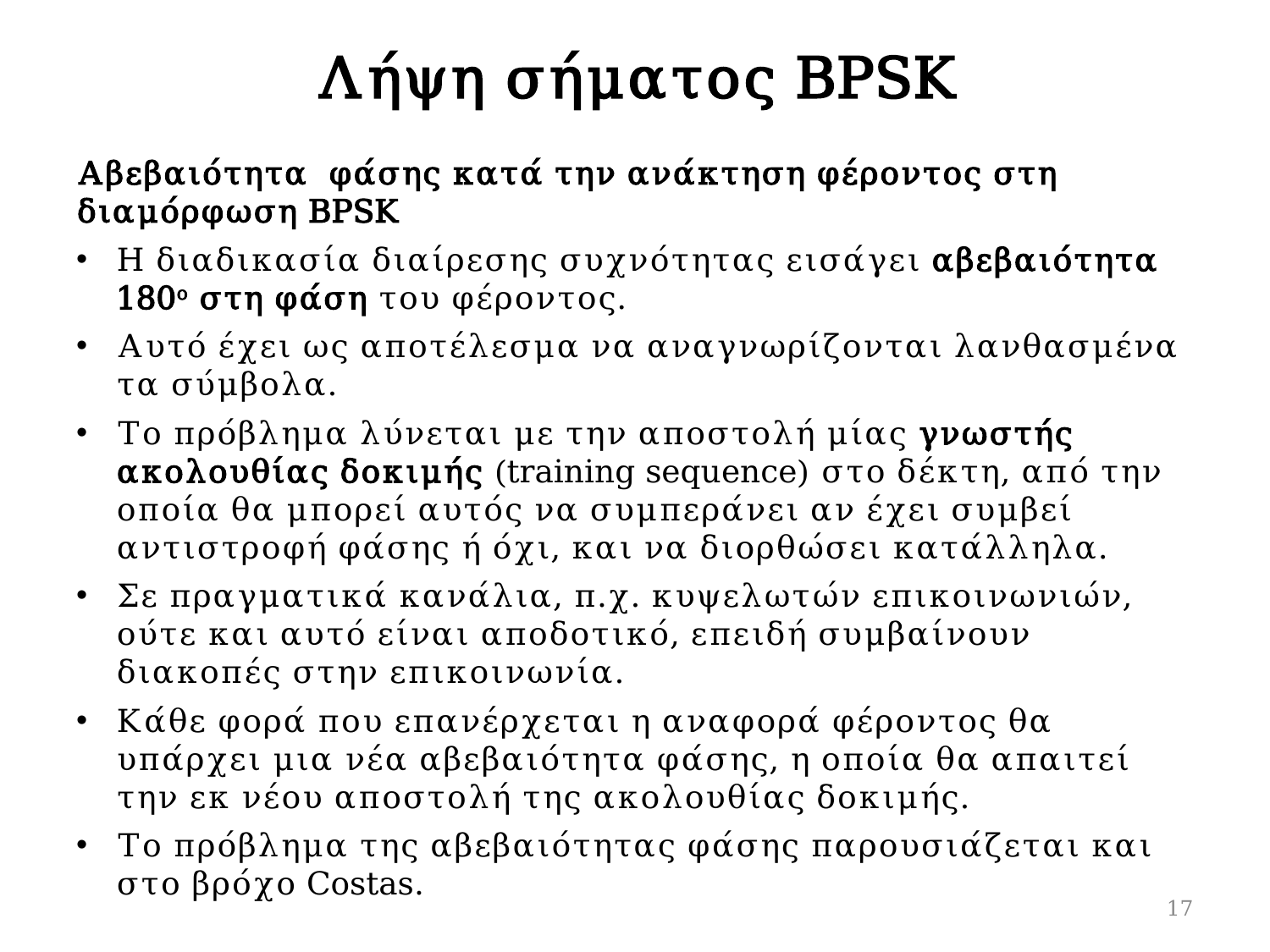

# Λήψη σήματος BPSK
Αβεβαιότητα  φάσης κατά την ανάκτηση φέροντος στη διαμόρφωση BPSK
Η διαδικασία διαίρεσης συχνότητας εισάγει αβεβαιότητα 180ο στη φάση του φέροντος.
Αυτό έχει ως αποτέλεσμα να αναγνωρίζονται λανθασμένα τα σύμβολα.
Το πρόβλημα λύνεται με την αποστολή μίας γνωστής ακολουθίας δοκιμής (training sequence) στο δέκτη, από την οποία θα μπορεί αυτός να συμπεράνει αν έχει συμβεί αντιστροφή φάσης ή όχι, και να διορθώσει κατάλληλα.
Σε πραγματικά κανάλια, π.χ. κυψελωτών επικοινωνιών, ούτε και αυτό είναι αποδοτικό, επειδή συμβαίνουν διακοπές στην επικοινωνία.
Κάθε φορά που επανέρχεται η αναφορά φέροντος θα υπάρχει μια νέα αβεβαιότητα φάσης, η οποία θα απαιτεί την εκ νέου αποστολή της ακολουθίας δοκιμής.
Το πρόβλημα της αβεβαιότητας φάσης παρουσιάζεται και στο βρόχο Costas.

Εναλλακτική λύση: Διαφορικά Κωδικοποιημένη Ψηφιακή Διαμόρφωση Φάσης (Differentially Encoded PSK – DEPSK).
17